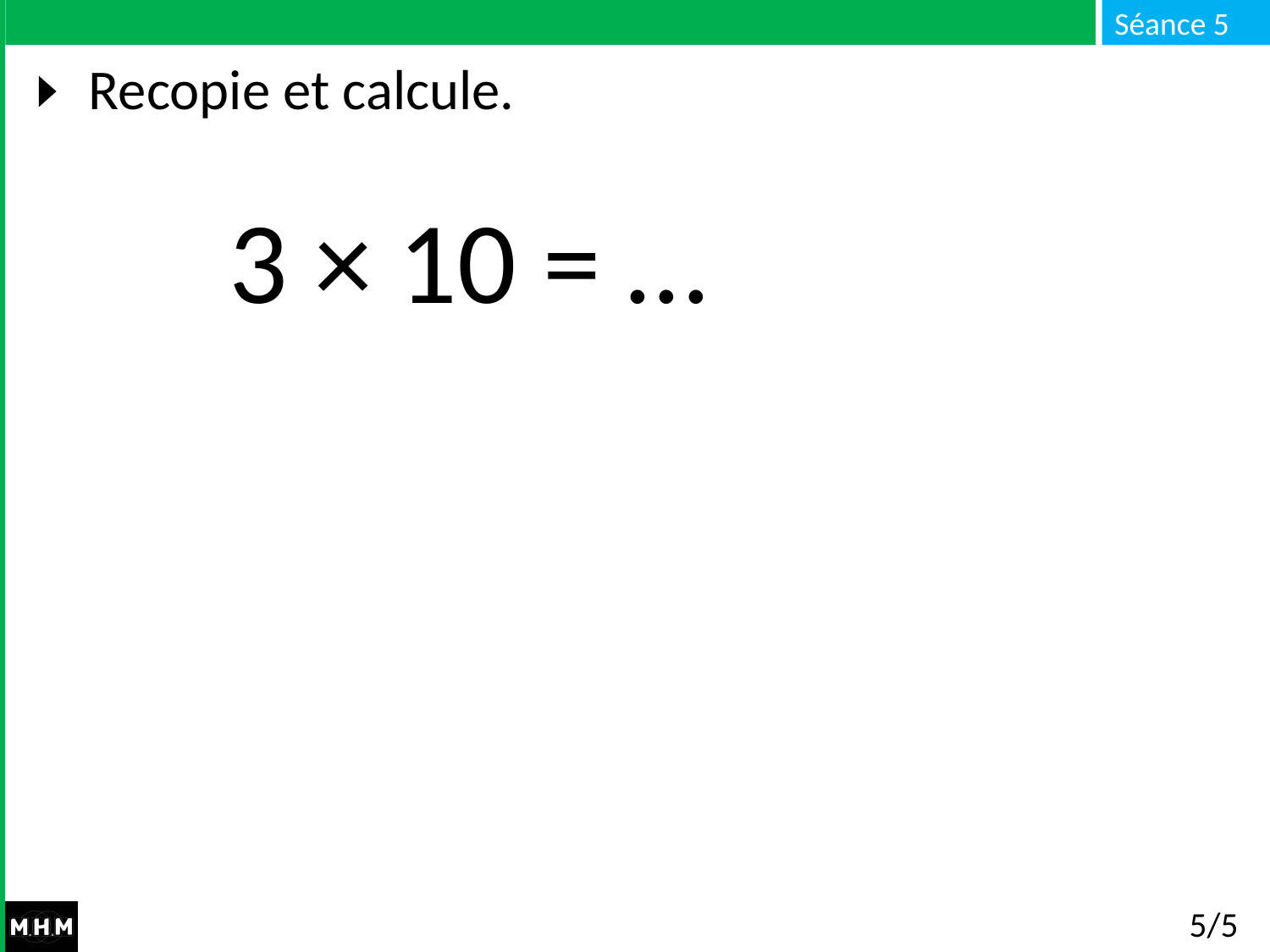

# Recopie et calcule.

3 × 10 = …
5/5